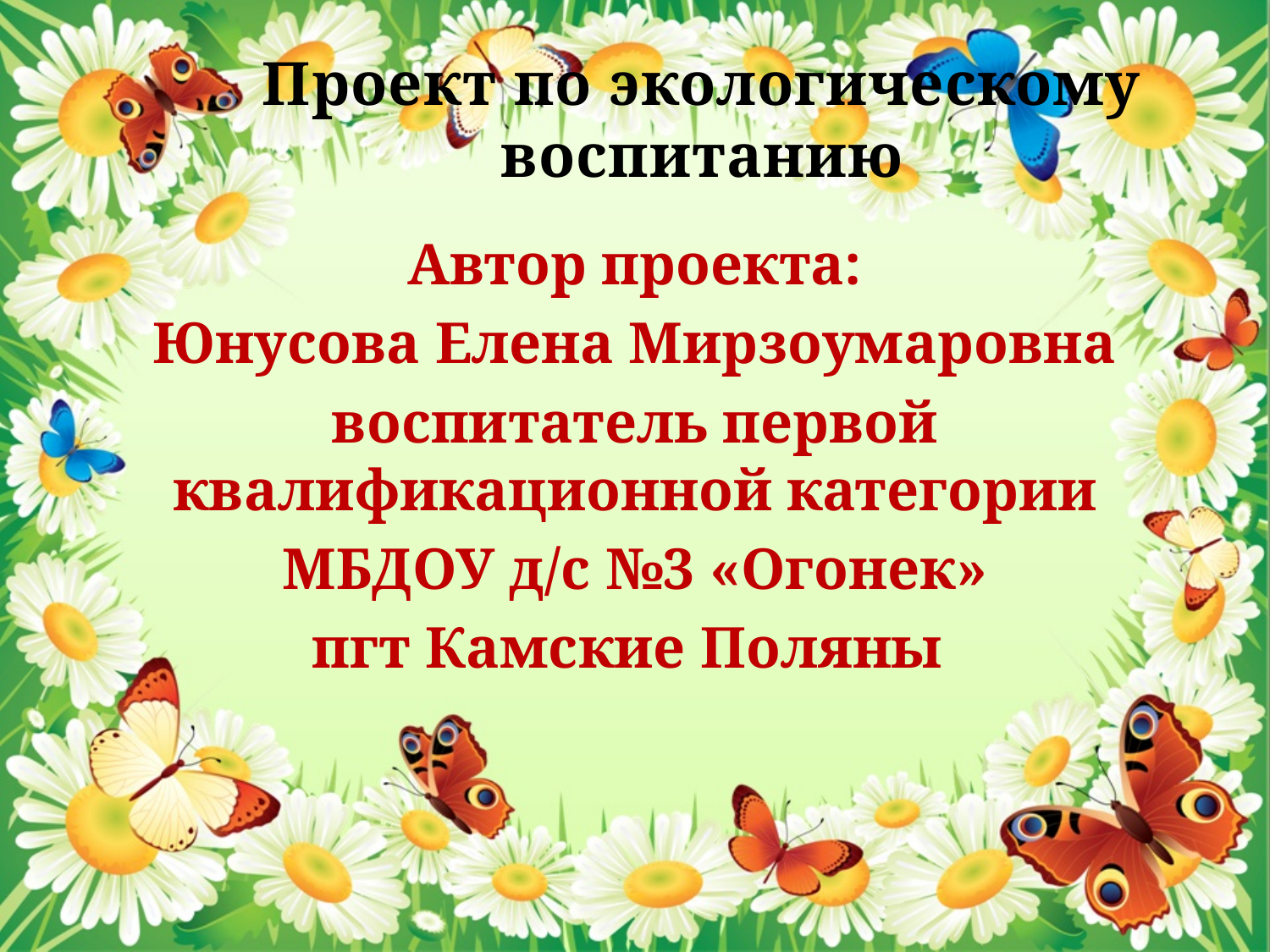

Проект по экологическому воспитанию
Автор проекта:
Юнусова Елена Мирзоумаровна
воспитатель первой квалификационной категории
МБДОУ д/с №3 «Огонек»
пгт Камские Поляны